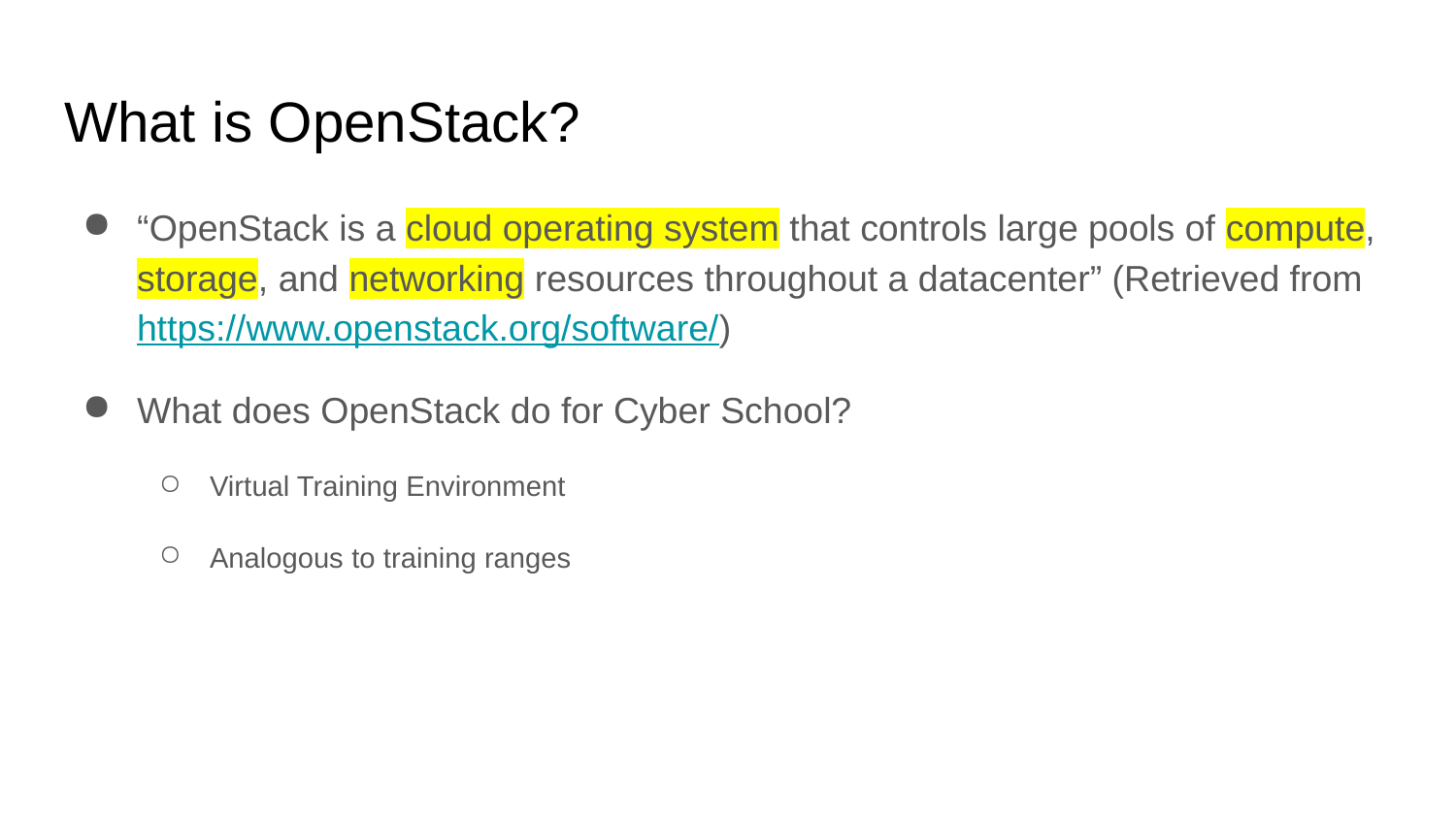

# What is OpenStack?
“OpenStack is a cloud operating system that controls large pools of compute, storage, and networking resources throughout a datacenter” (Retrieved from https://www.openstack.org/software/)
What does OpenStack do for Cyber School?
Virtual Training Environment
Analogous to training ranges